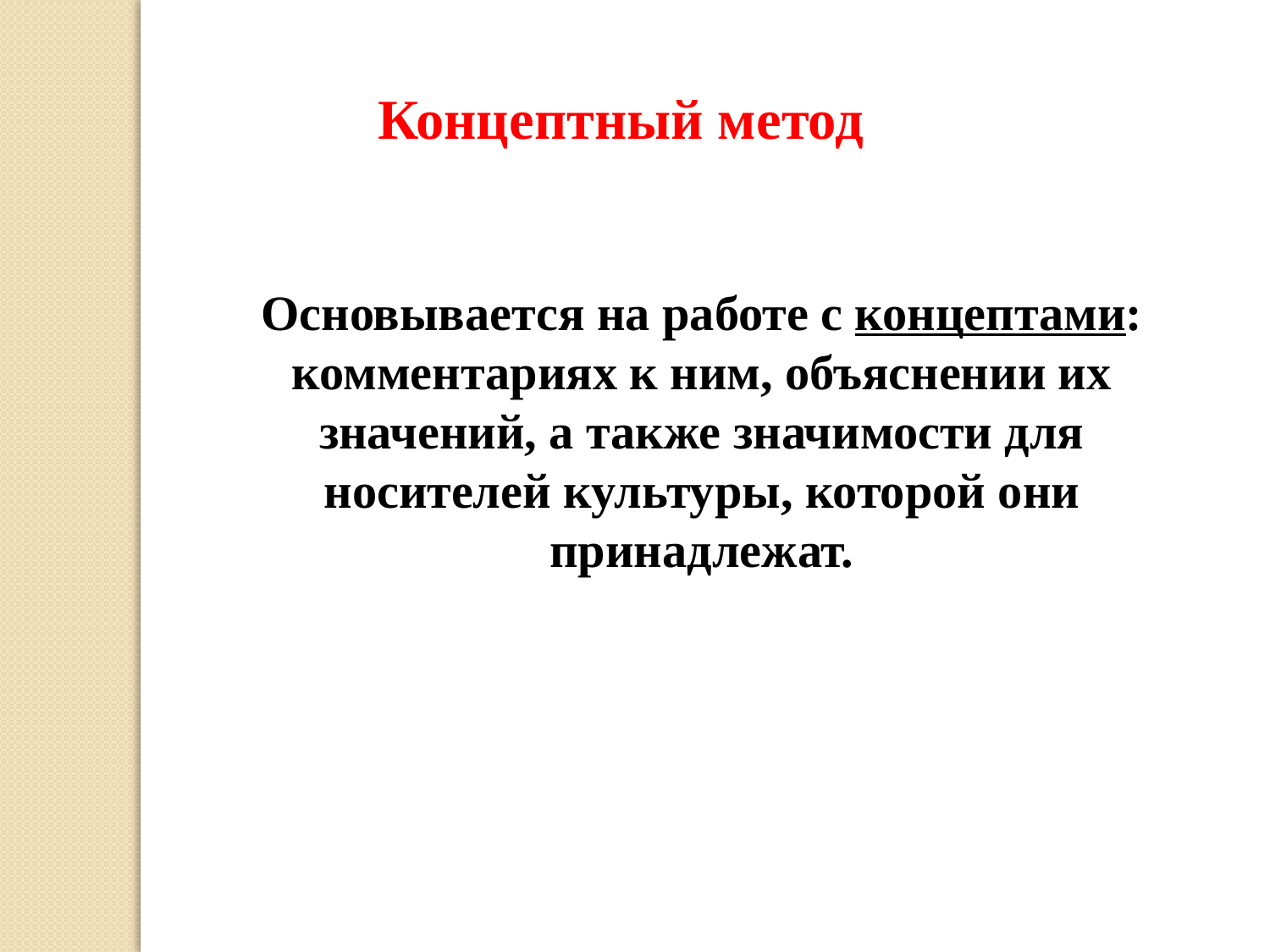

Концептный метод
Основывается на работе с концептами: комментариях к ним, объяснении их значений, а также значимости для носителей культуры, которой они принадлежат.